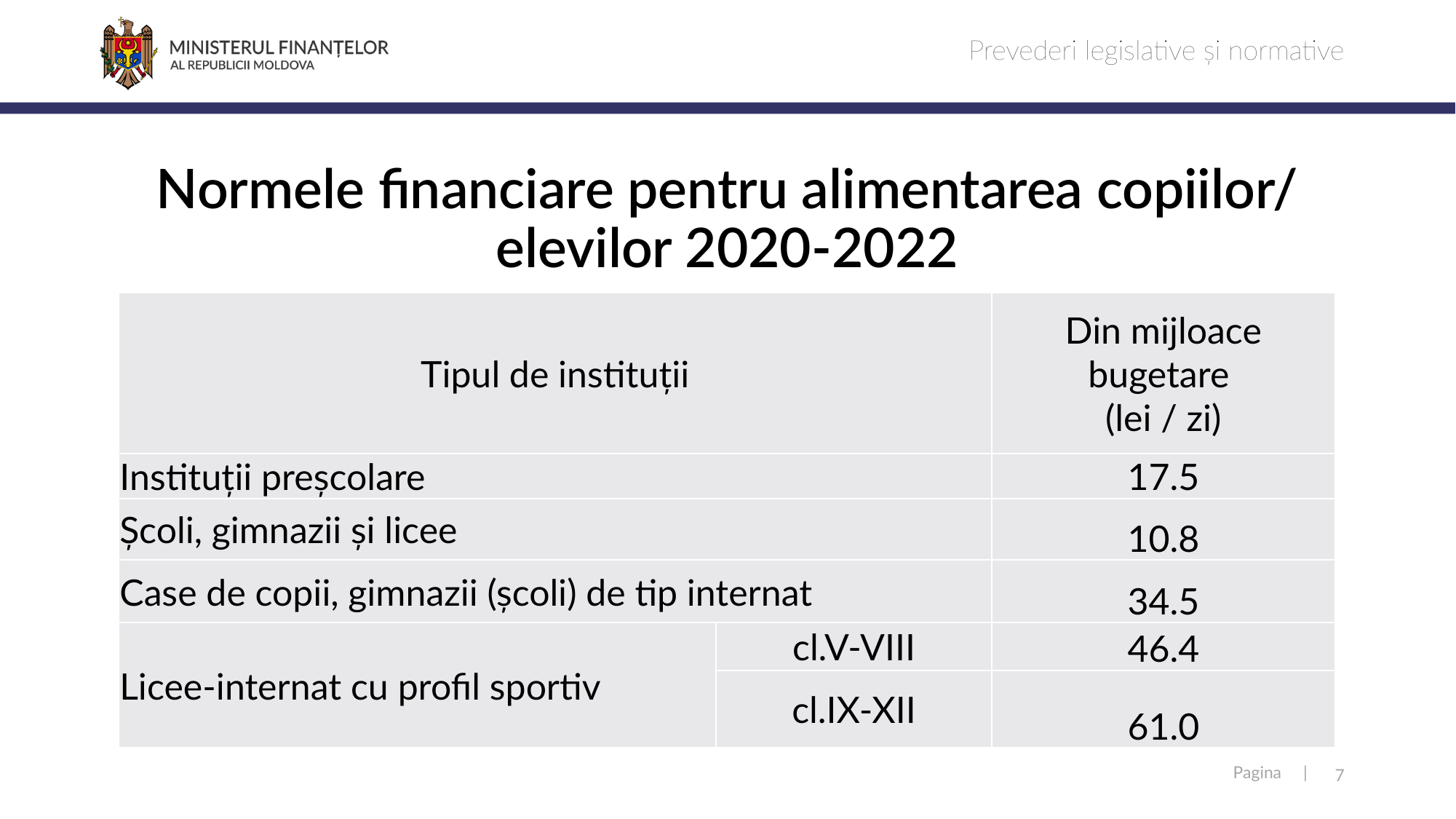

Prevederi legislative și normative
# Normele financiare pentru alimentarea copiilor/ elevilor 2020-2022
| Tipul de instituții |  | Din mijloace bugetare (lei / zi) |
| --- | --- | --- |
| Instituții preșcolare |  | 17.5 |
| Școli, gimnazii și licee |  | 10.8 |
| Case de copii, gimnazii (școli) de tip internat |  | 34.5 |
| Licee-internat cu profil sportiv | cl.V-VIII | 46.4 |
|  | cl.IX-XII | 61.0 |
7